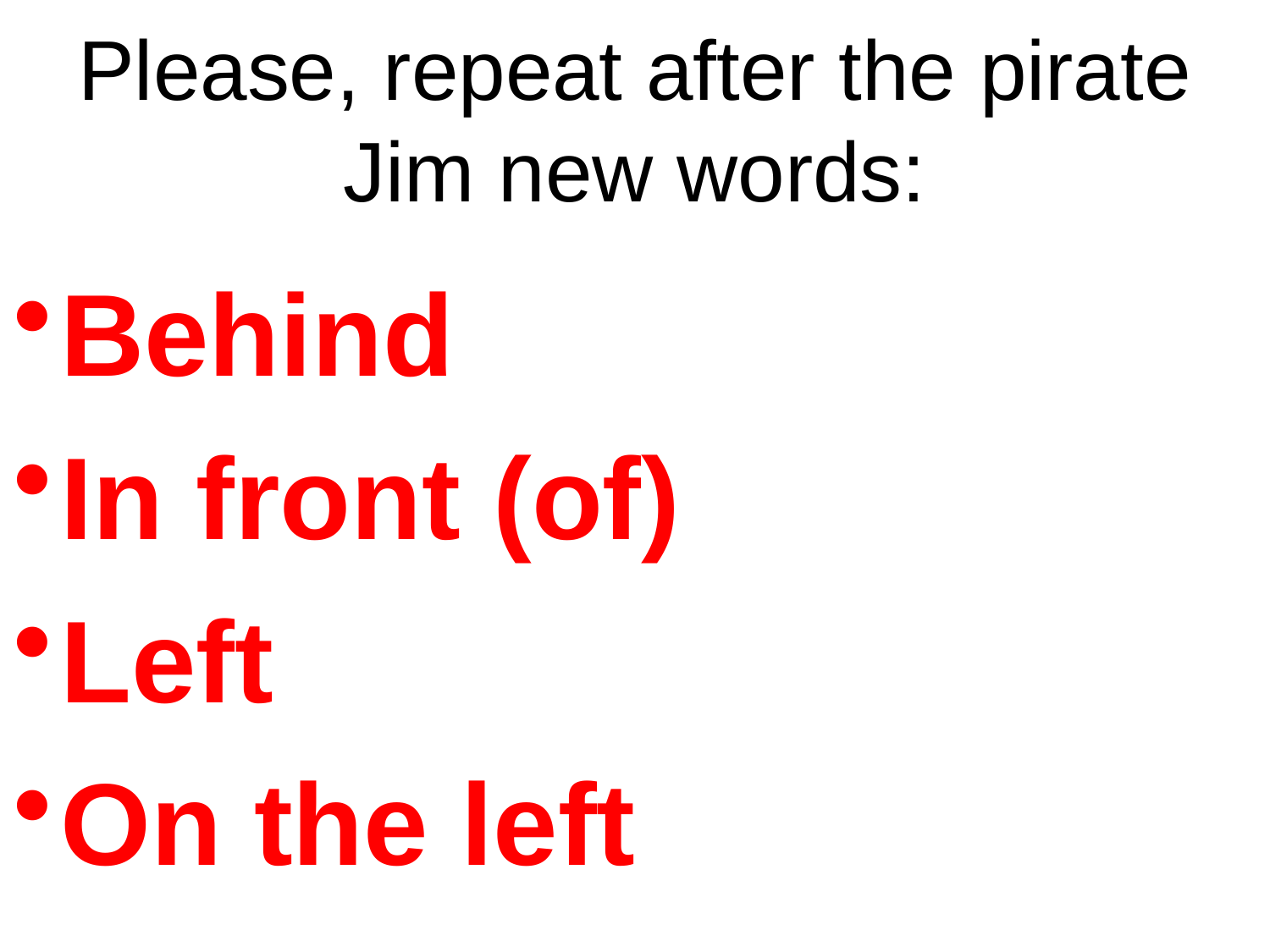

# Please, repeat after the pirate Jim new words:

Behind
In front (of)
Left
On the left